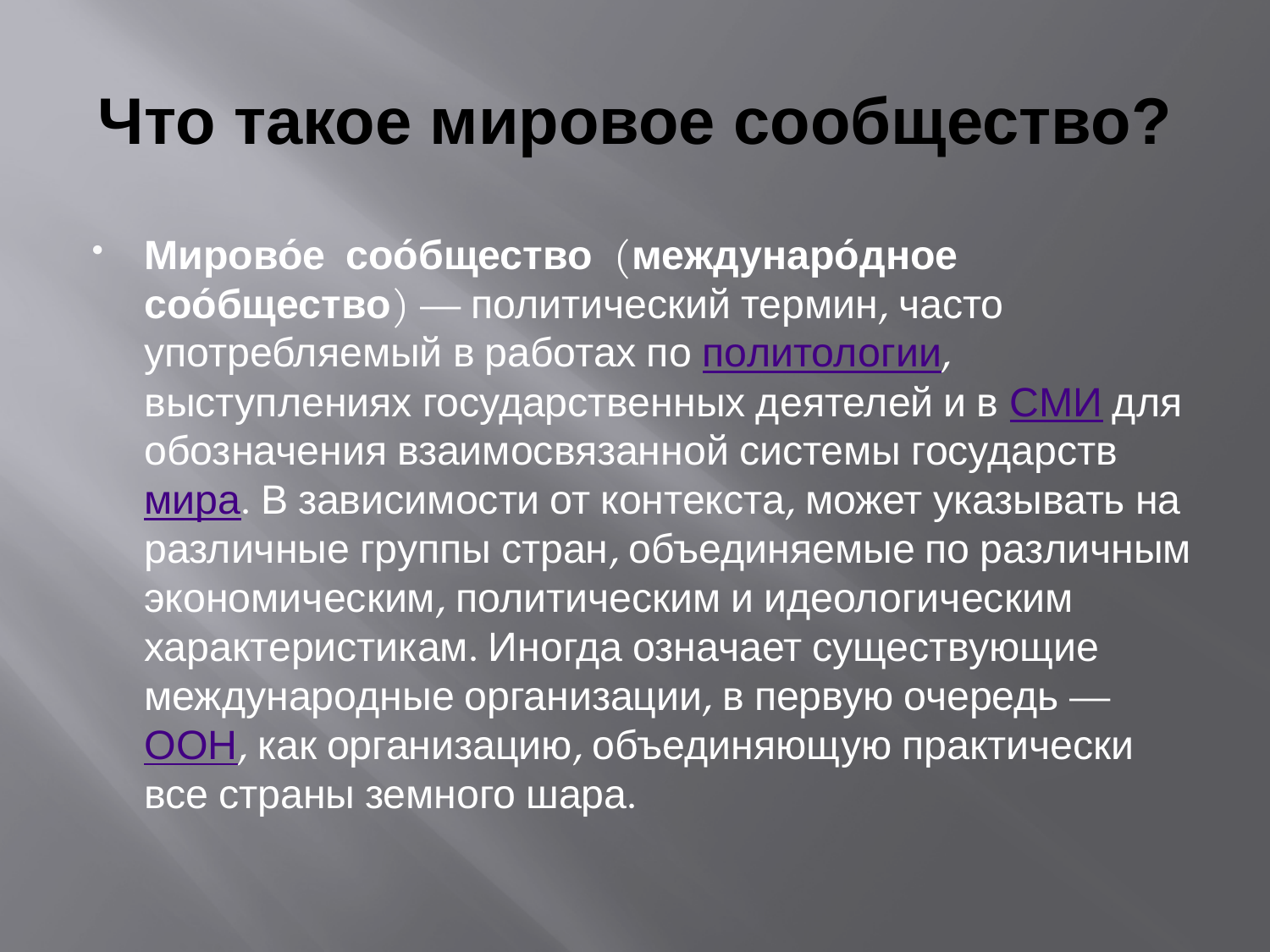

# Что такое мировое сообщество?
Мирово́е  соо́бщество  (междунаро́дное соо́бщество) — политический термин, часто употребляемый в работах по политологии, выступлениях государственных деятелей и в СМИ для обозначения взаимосвязанной системы государств мира. В зависимости от контекста, может указывать на различные группы стран, объединяемые по различным экономическим, политическим и идеологическим характеристикам. Иногда означает существующие международные организации, в первую очередь — ООН, как организацию, объединяющую практически все страны земного шара.